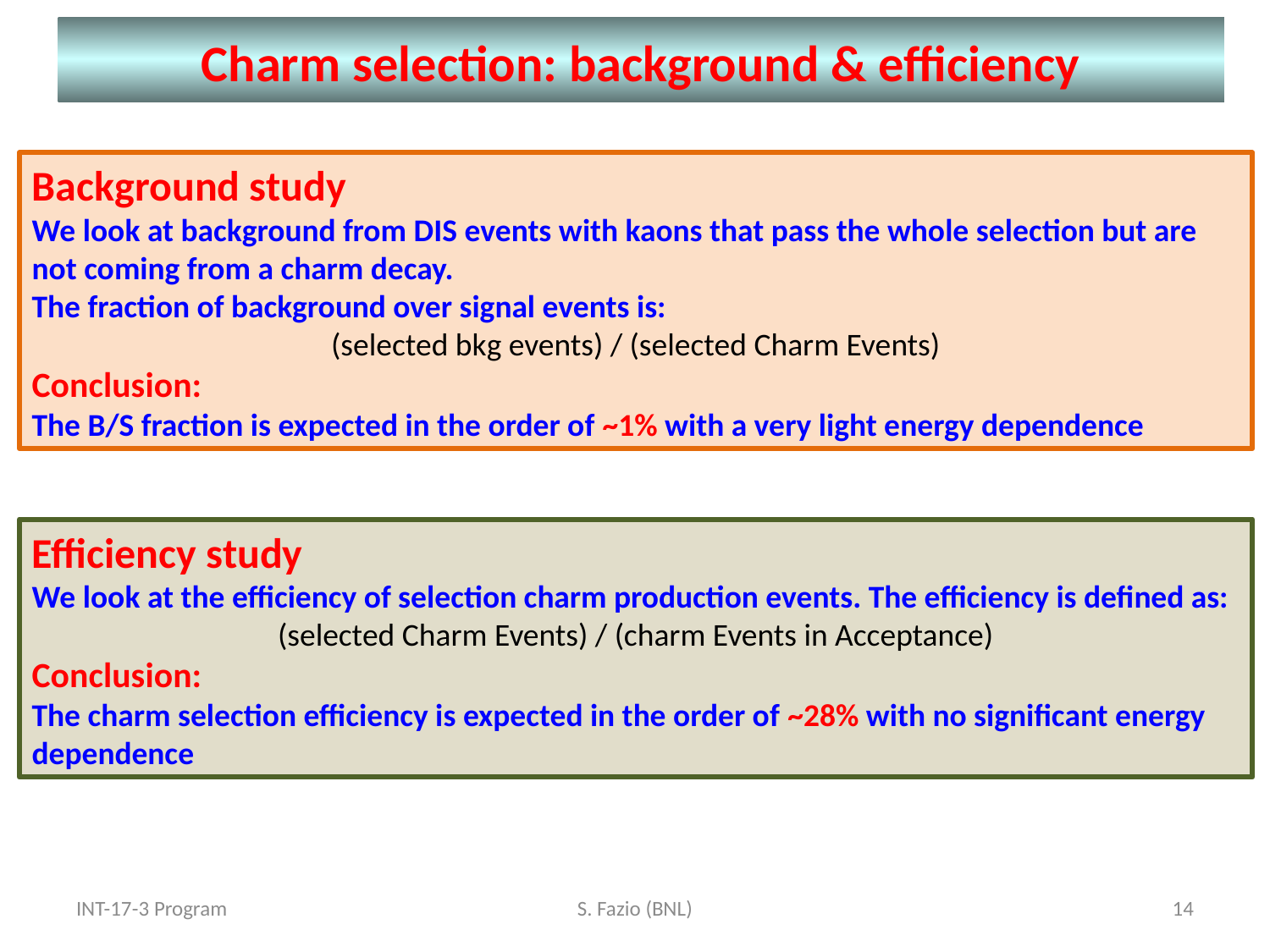

Charm selection: background & efficiency
Background study
We look at background from DIS events with kaons that pass the whole selection but are not coming from a charm decay.
The fraction of background over signal events is:
 (selected bkg events) / (selected Charm Events)
Conclusion:
The B/S fraction is expected in the order of ~1% with a very light energy dependence
Efficiency study
We look at the efficiency of selection charm production events. The efficiency is defined as:
(selected Charm Events) / (charm Events in Acceptance)
Conclusion:
The charm selection efficiency is expected in the order of ~28% with no significant energy dependence
INT-17-3 Program
S. Fazio (BNL)
14